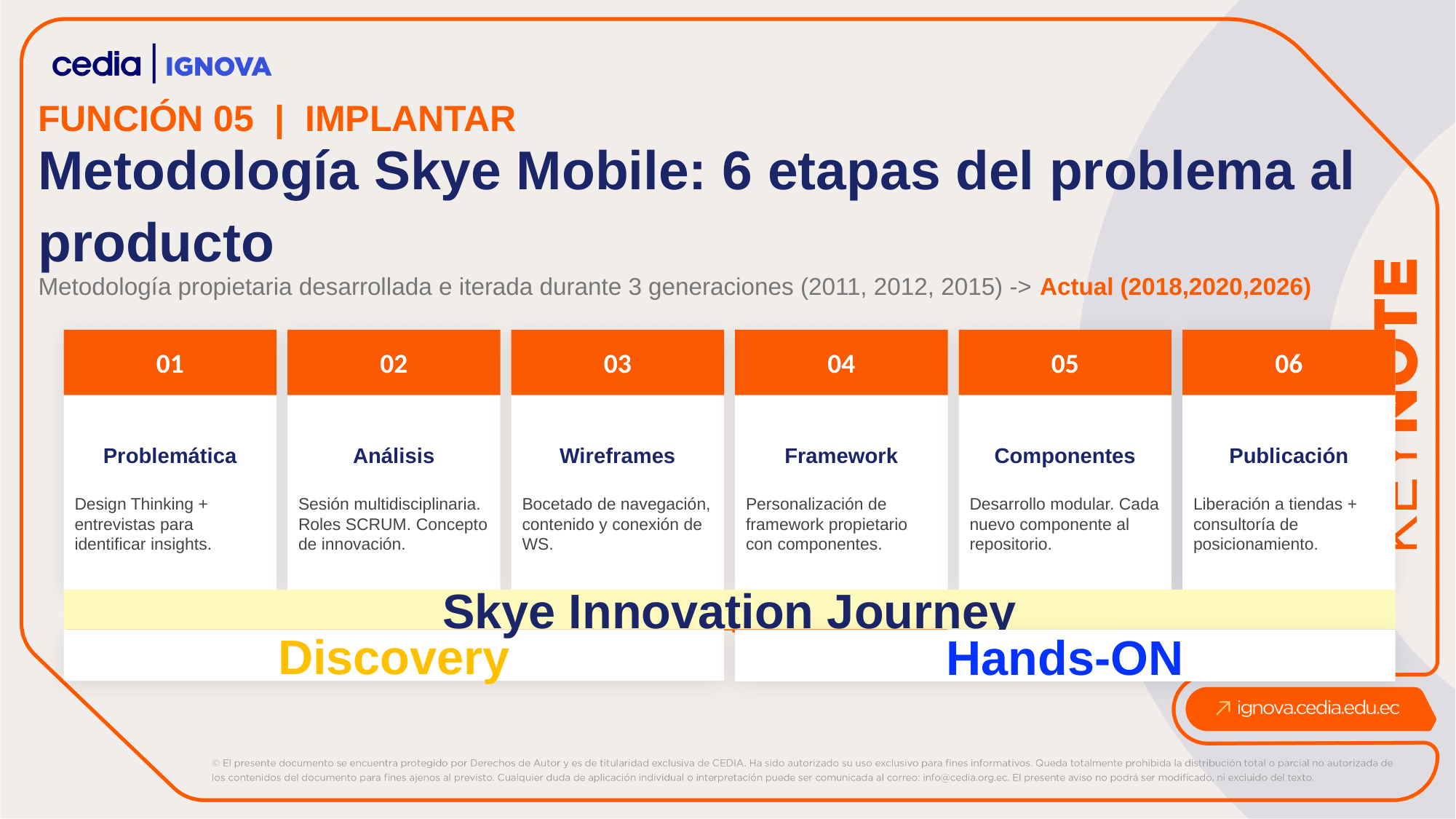

FUNCIÓN 05  |  IMPLANTAR
Metodología Skye Mobile: 6 etapas del problema al producto
Metodología propietaria desarrollada e iterada durante 3 generaciones (2011, 2012, 2015) -> Actual (2018,2020,2026)

01

02

03

04

05

06
Problemática
Análisis
Wireframes
Framework
Componentes
Publicación
Design Thinking + entrevistas para identificar insights.
Sesión multidisciplinaria. Roles SCRUM. Concepto de innovación.
Bocetado de navegación, contenido y conexión de WS.
Personalización de framework propietario con componentes.
Desarrollo modular. Cada nuevo componente al repositorio.
Liberación a tiendas + consultoría de posicionamiento.

Skye Innovation Journey

Discovery

Hands-ON
Postmortem documentado al final de cada proyecto — mejora continua de la metodología.